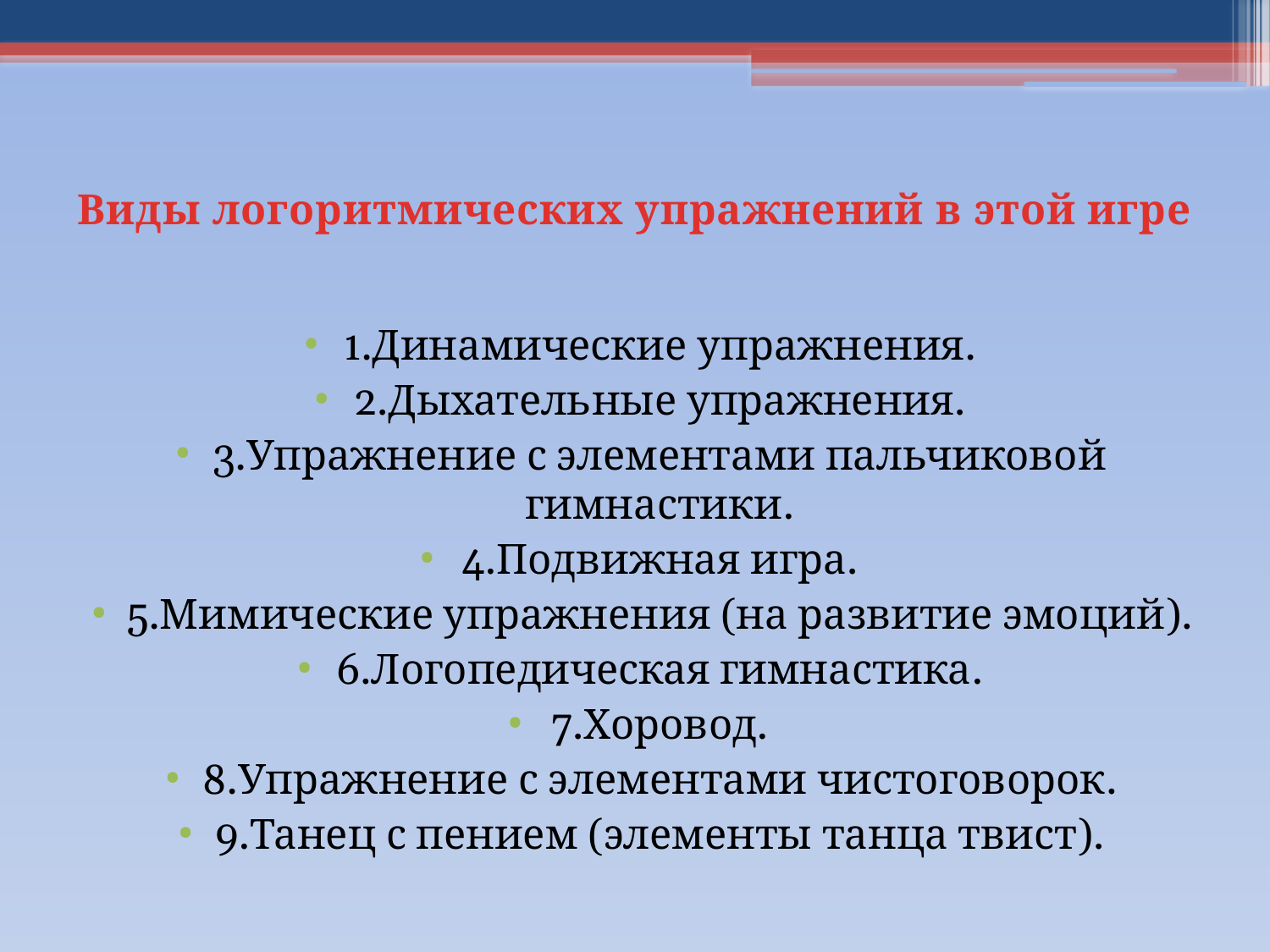

# Виды логоритмических упражнений в этой игре
1.Динамические упражнения.
2.Дыхательные упражнения.
3.Упражнение с элементами пальчиковой гимнастики.
4.Подвижная игра.
5.Мимические упражнения (на развитие эмоций).
6.Логопедическая гимнастика.
7.Хоровод.
8.Упражнение с элементами чистоговорок.
9.Танец с пением (элементы танца твист).